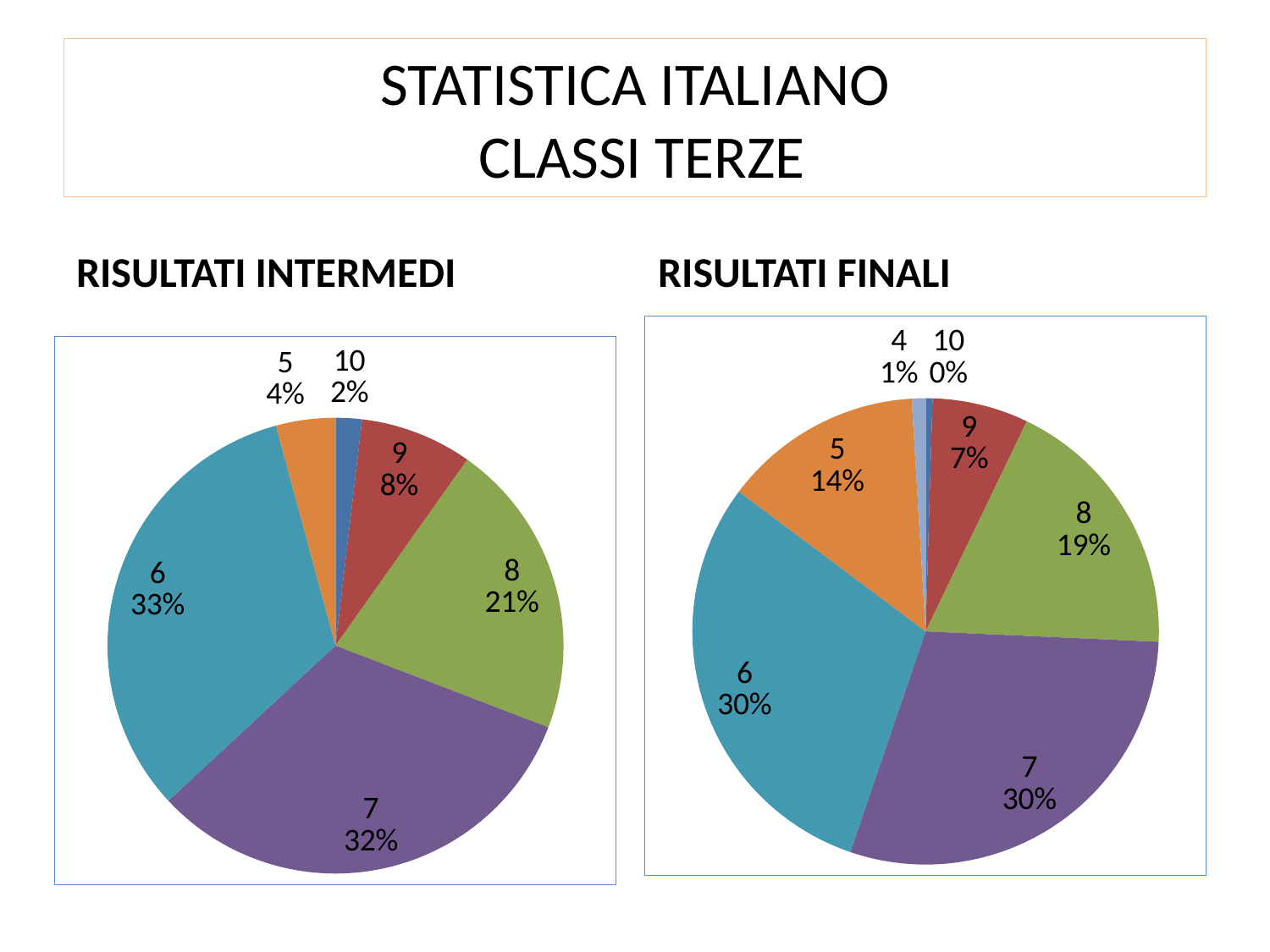

# STATISTICA ITALIANO CLASSI TERZE
RISULTATI INTERMEDI
RISULTATI FINALI

### Chart

| Category | C.TERZE |
|---|---|
| 10 | 1.0 |
| 9 | 14.0 |
| 8 | 39.0 |
| 7 | 62.0 |
| 6 | 63.0 |
| 5 | 29.0 |
| 4 | 2.0 |

### Chart

| Category | C.TERZE |
|---|---|
| 10 | 4.0 |
| 9 | 17.0 |
| 8 | 45.0 |
| 7 | 69.0 |
| 6 | 70.0 |
| 5 | 9.0 |
| 4 | 0.0 |